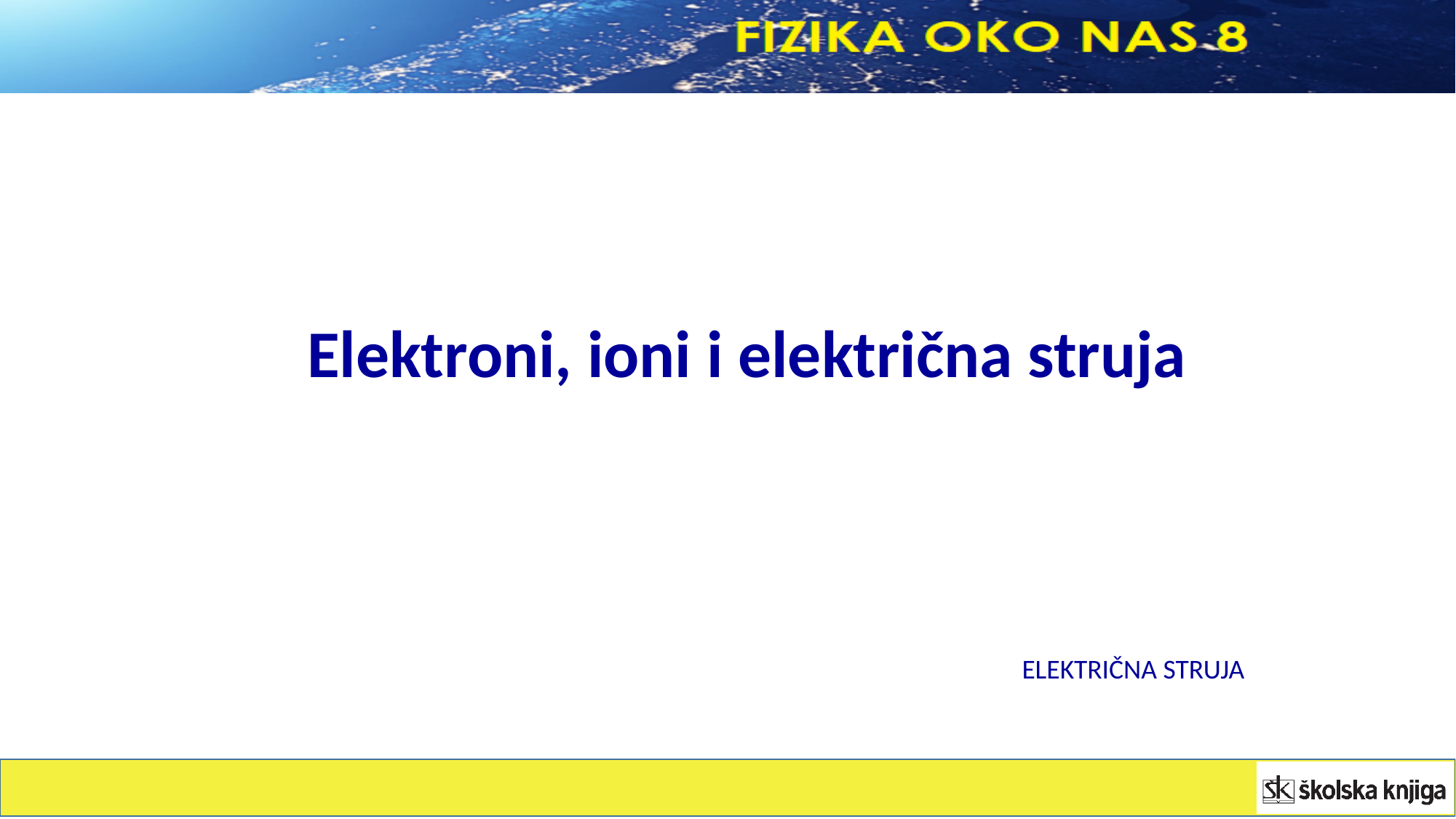

Elektroni, ioni i električna struja
ELEKTRIČNA STRUJA